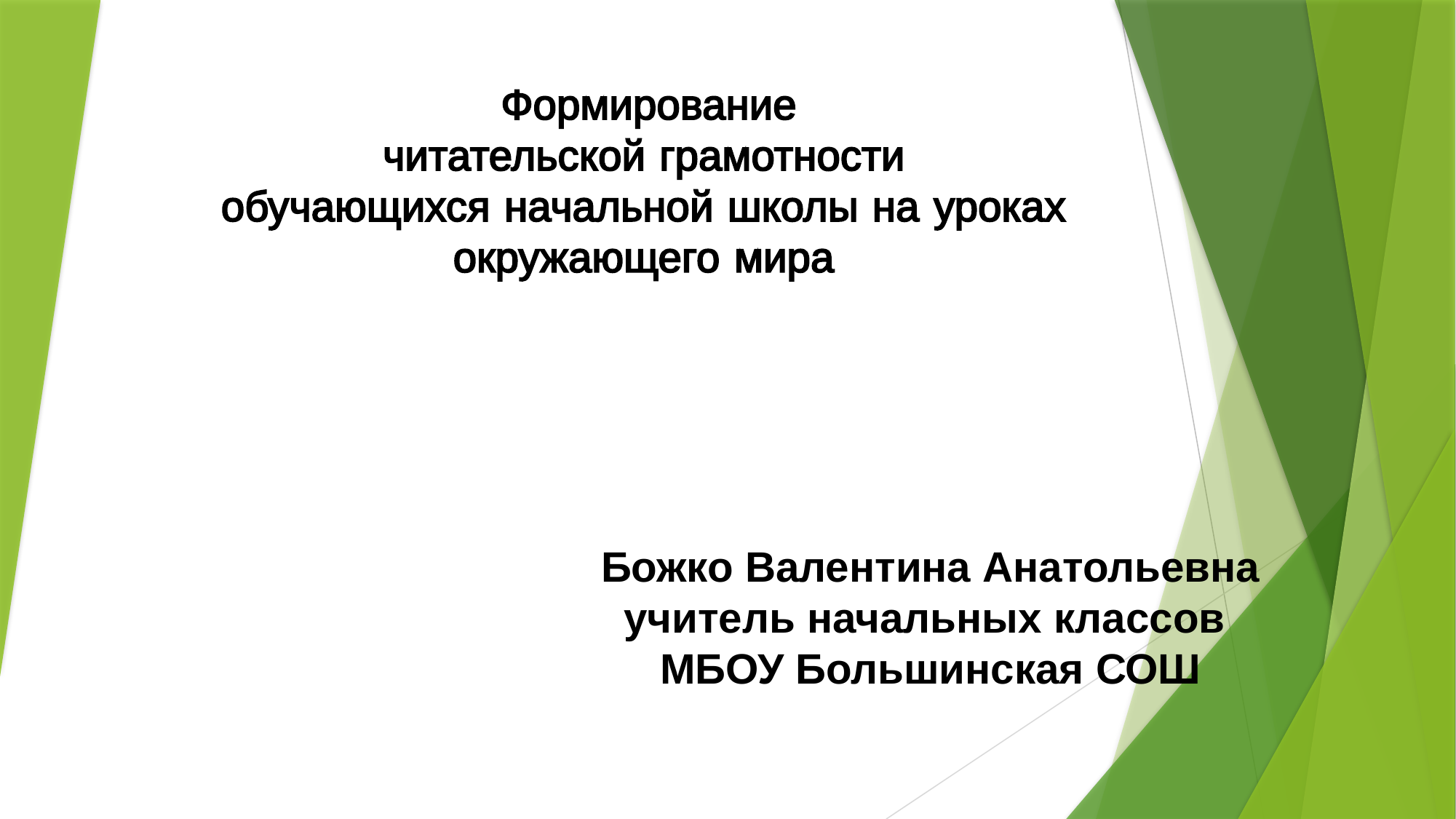

Формирование
читательской грамотности
обучающихся начальной школы на уроках
окружающего мира

Божко Валентина Анатольевна
учитель начальных классов
МБОУ Большинская СОШ